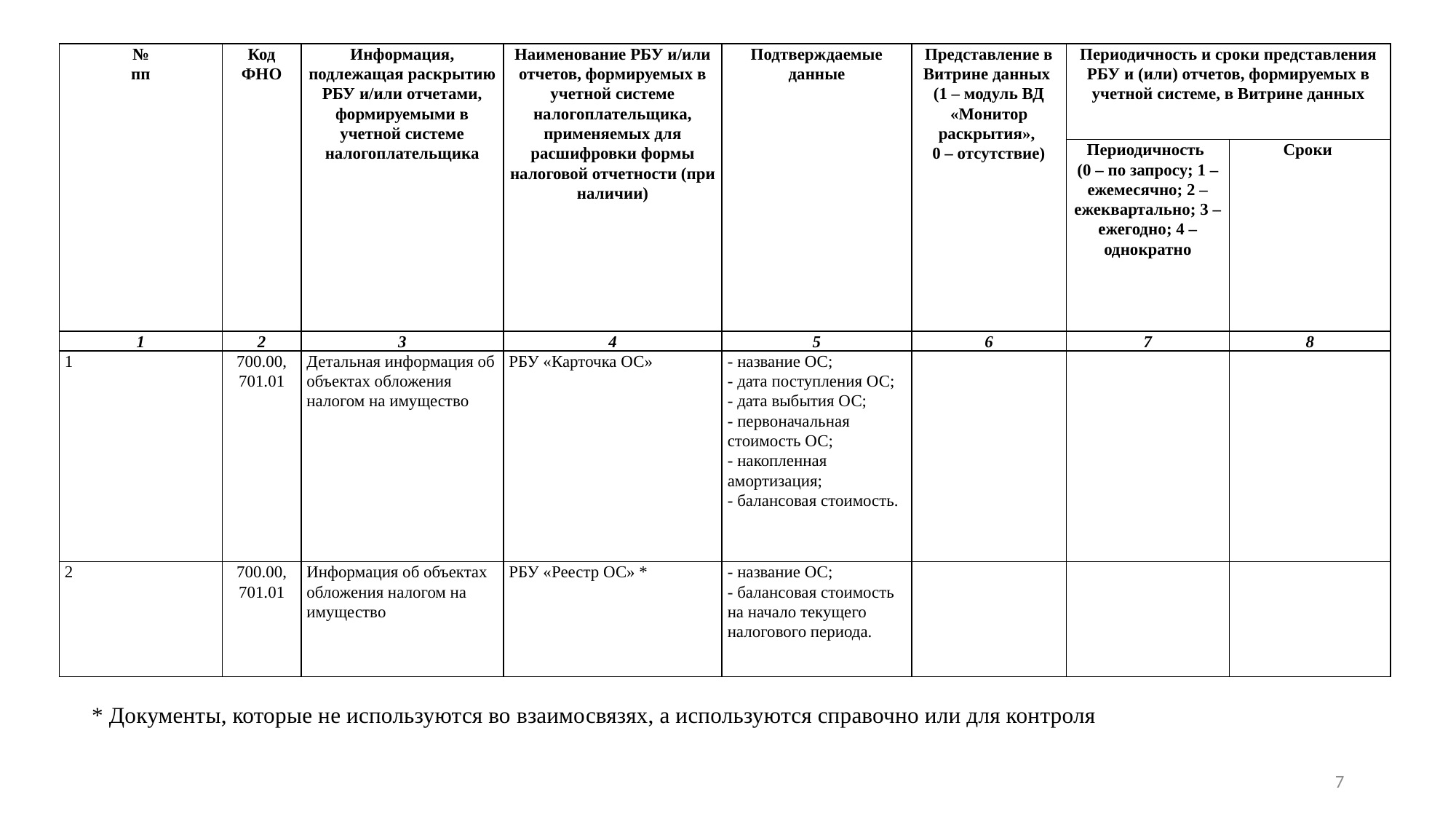

| № пп | Код ФНО | Информация, подлежащая раскрытию РБУ и/или отчетами, формируемыми в учетной системе налогоплательщика | Наименование РБУ и/или отчетов, формируемых в учетной системе налогоплательщика, применяемых для расшифровки формы налоговой отчетности (при наличии) | Подтверждаемые данные | Представление в Витрине данных (1 – модуль ВД «Монитор раскрытия», 0 – отсутствие) | Периодичность и сроки представления РБУ и (или) отчетов, формируемых в учетной системе, в Витрине данных |  |
| --- | --- | --- | --- | --- | --- | --- | --- |
|  |  |  |  |  |  | Периодичность (0 – по запросу; 1 – ежемесячно; 2 – ежеквартально; 3 – ежегодно; 4 – однократно | Сроки |
| 1 | 2 | 3 | 4 | 5 | 6 | 7 | 8 |
| 1 | 700.00, 701.01 | Детальная информация об объектах обложения налогом на имущество | РБУ «Карточка ОС» | - название ОС; - дата поступления ОС; - дата выбытия ОС; - первоначальная стоимость ОС; - накопленная амортизация; - балансовая стоимость. |  |  |  |
| 2 | 700.00, 701.01 | Информация об объектах обложения налогом на имущество | РБУ «Реестр ОС» \* | - название ОС; - балансовая стоимость на начало текущего налогового периода. |  |  |  |
* Документы, которые не используются во взаимосвязях, а используются справочно или для контроля
7